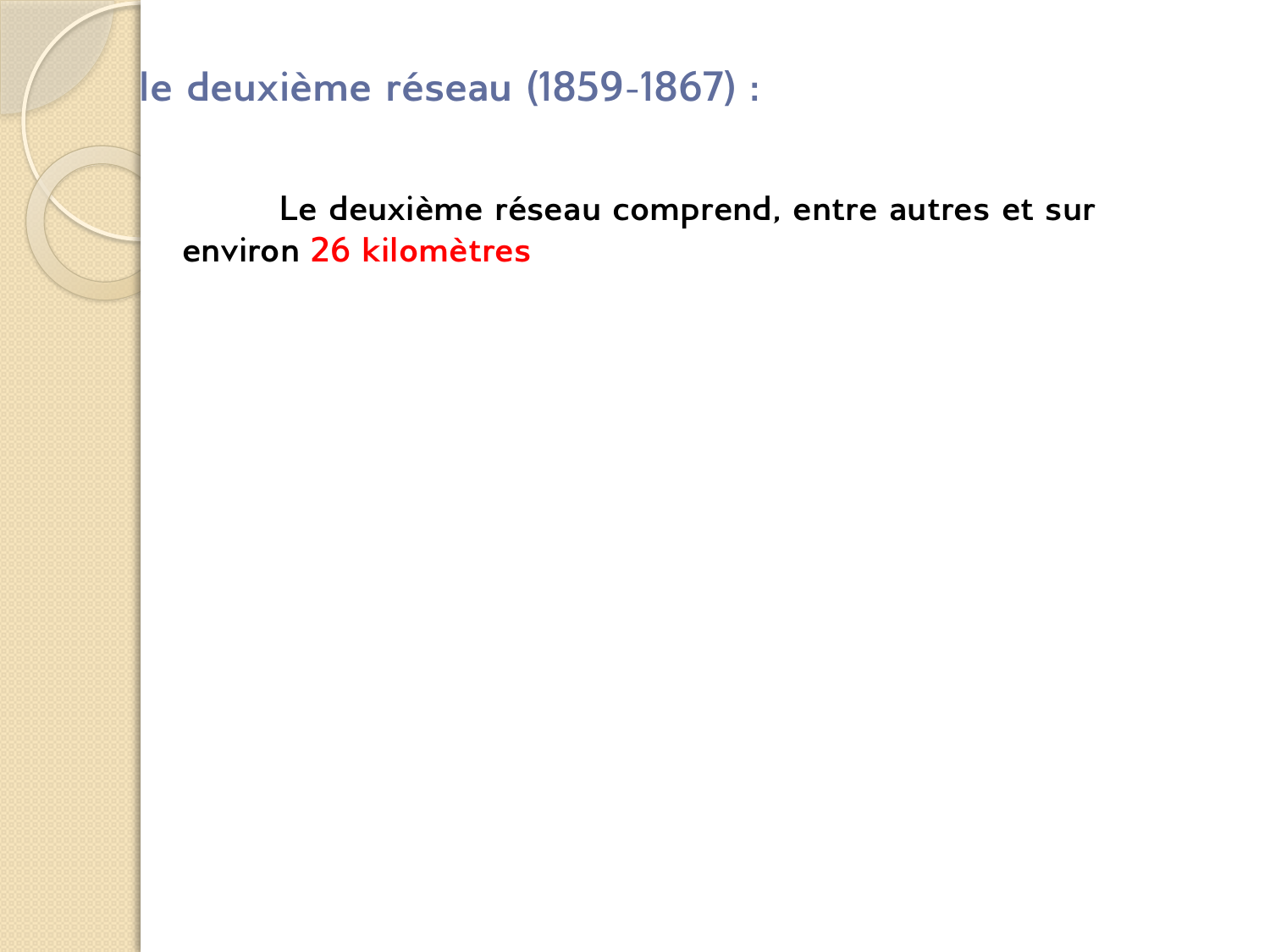

# le deuxième réseau (1859-1867) :
            Le deuxième réseau comprend, entre autres et sur environ 26 kilomètres